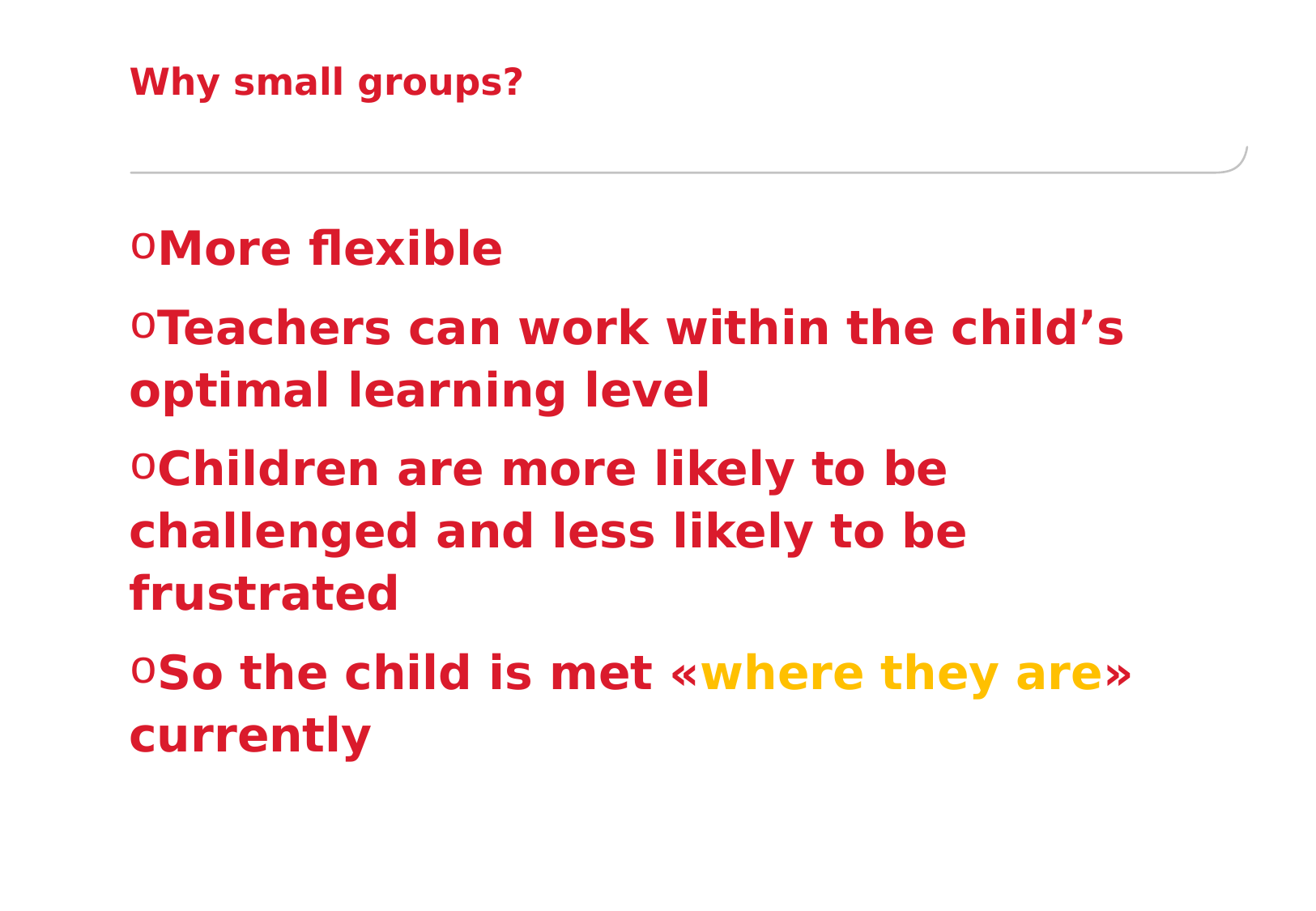

# Why small groups?
More flexible
Teachers can work within the child’s optimal learning level
Children are more likely to be challenged and less likely to be frustrated
So the child is met «where they are» currently